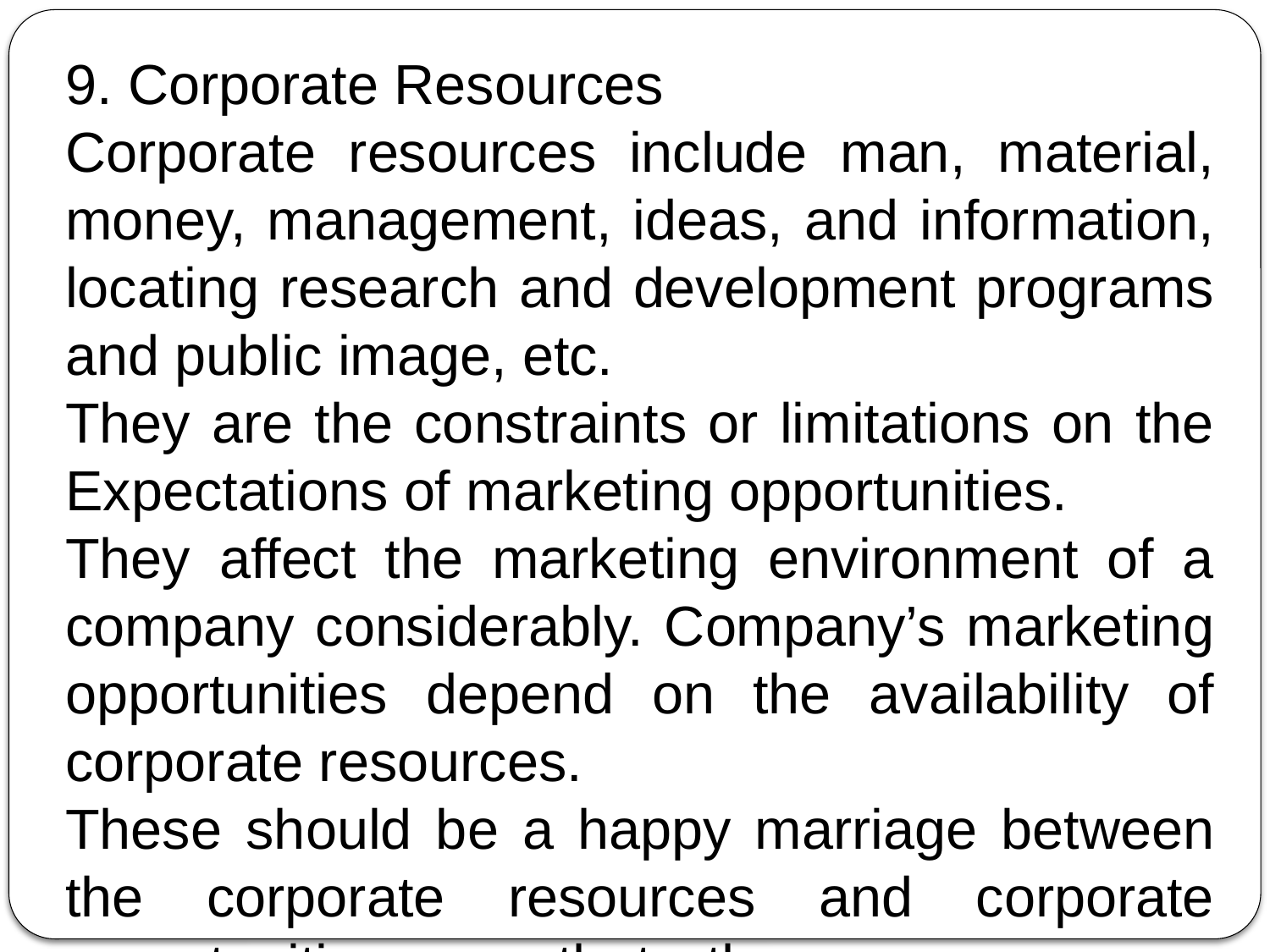

9. Corporate Resources
Corporate resources include man, material, money, management, ideas, and information, locating research and development programs and public image, etc.
They are the constraints or limitations on the Expectations of marketing opportunities.
They affect the marketing environment of a company considerably. Company’s marketing opportunities depend on the availability of corporate resources.
These should be a happy marriage between the corporate resources and corporate opportunities so that the company can accomplish the set goals.